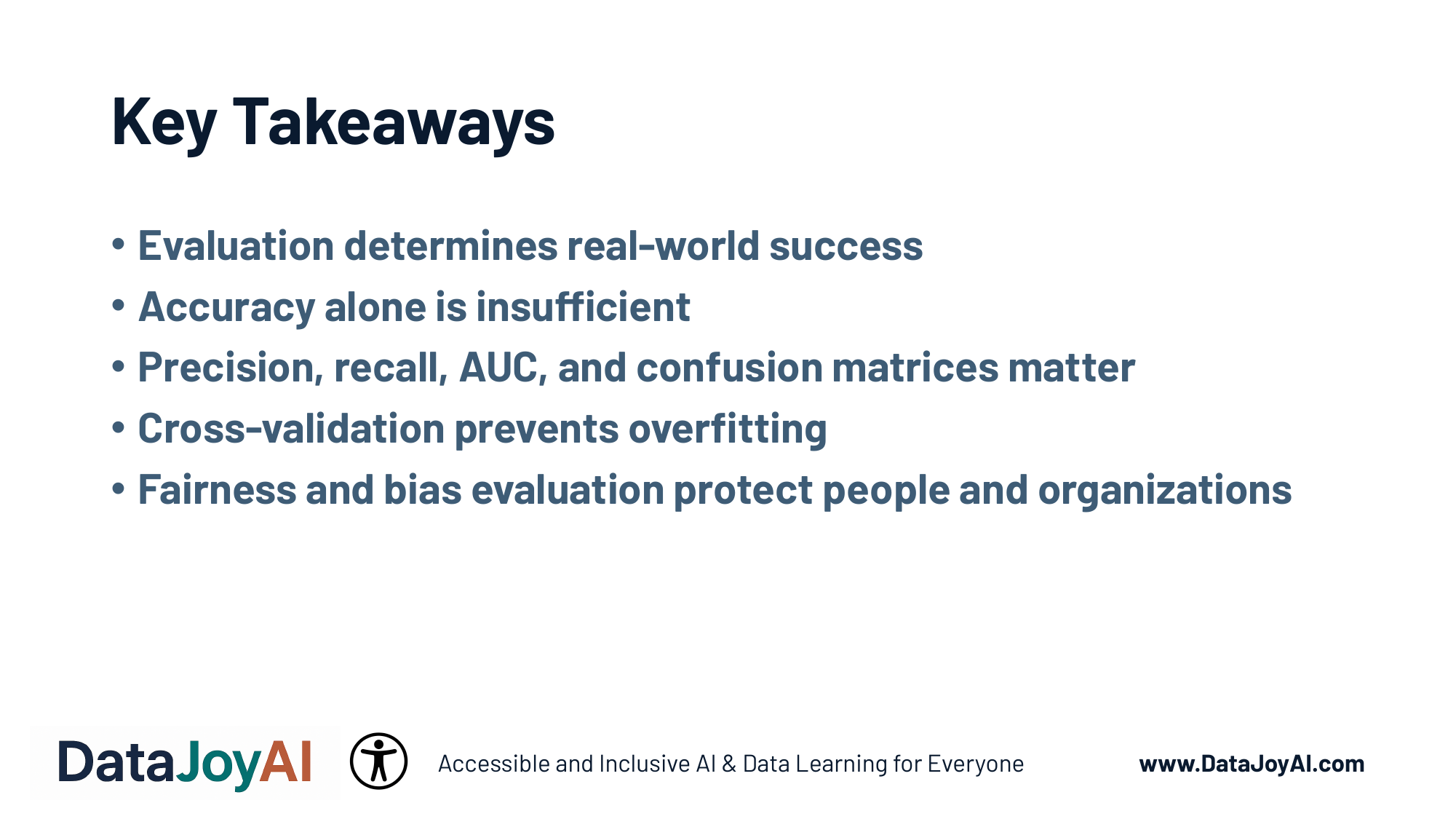

# Key Takeaways
Evaluation determines real-world success
Accuracy alone is insufficient
Precision, recall, AUC, and confusion matrices matter
Cross-validation prevents overfitting
Fairness and bias evaluation protect people and organizations